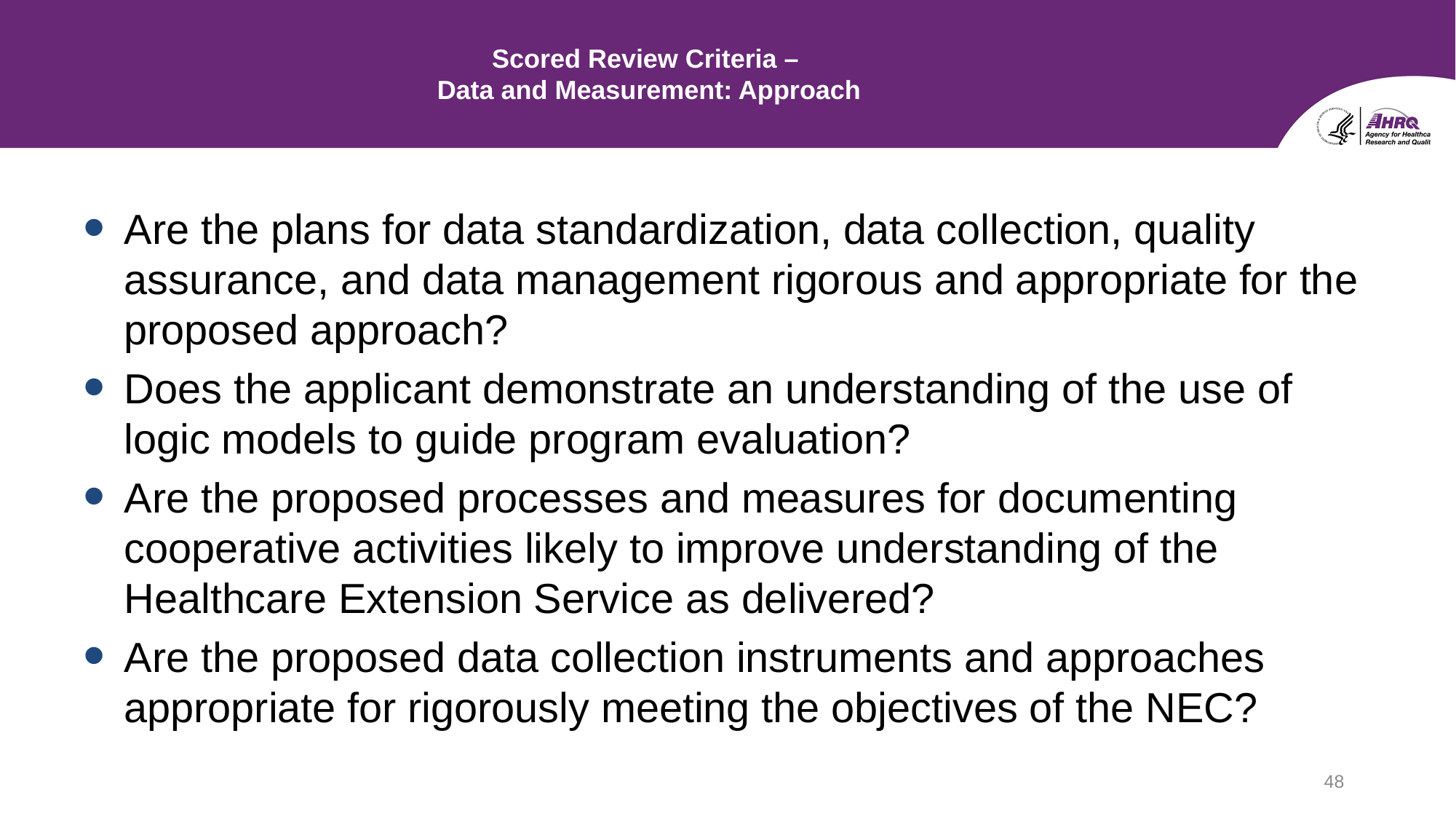

# Scored Review Criteria – Data and Measurement: Approach
Are the plans for data standardization, data collection, quality assurance, and data management rigorous and appropriate for the proposed approach?
Does the applicant demonstrate an understanding of the use of logic models to guide program evaluation?
Are the proposed processes and measures for documenting cooperative activities likely to improve understanding of the Healthcare Extension Service as delivered?
Are the proposed data collection instruments and approaches appropriate for rigorously meeting the objectives of the NEC?
48